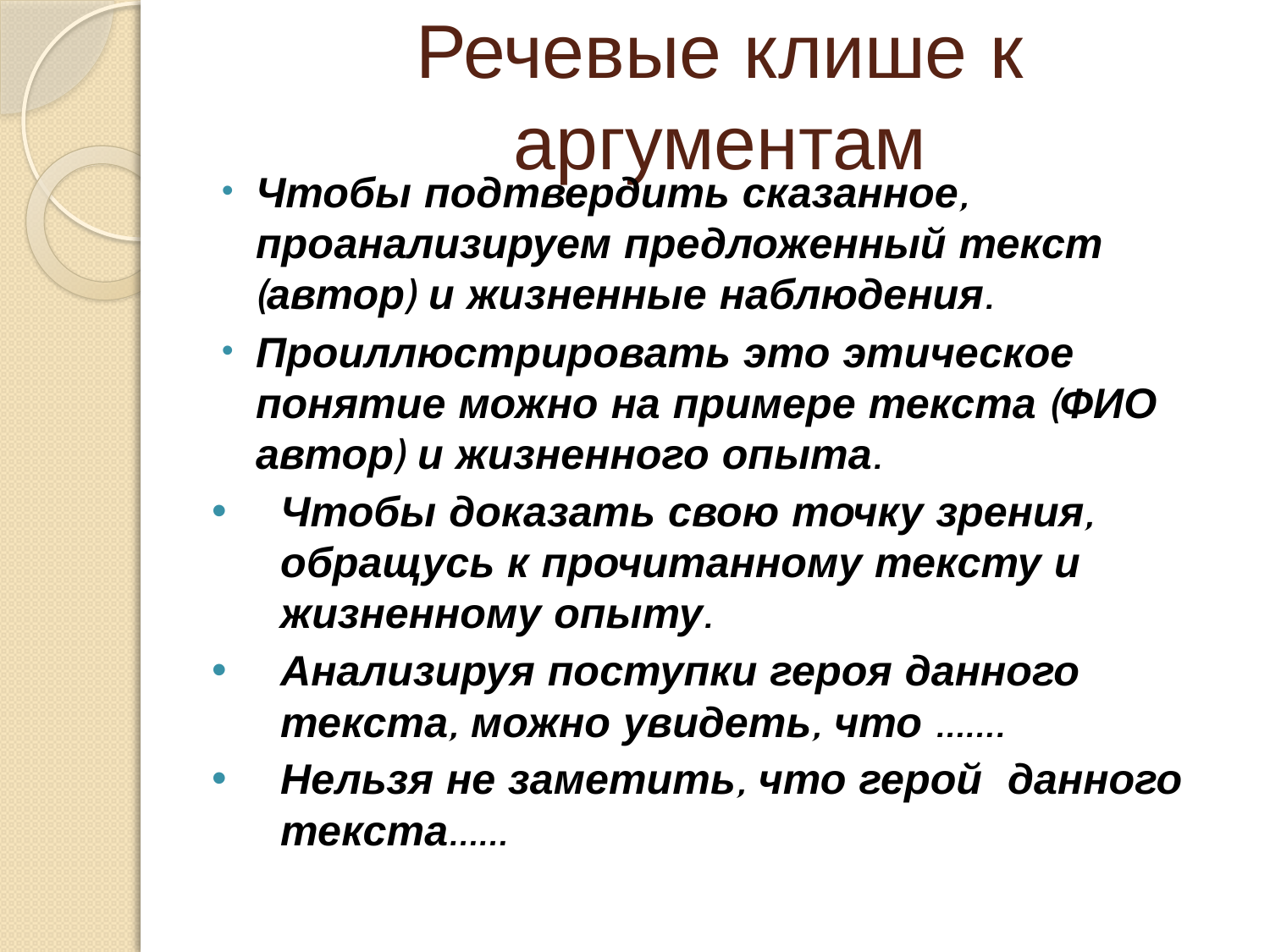

# Речевые клише к аргументам
Чтобы подтвердить сказанное, проанализируем предложенный текст (автор) и жизненные наблюдения.
Проиллюстрировать это этическое понятие можно на примере текста (ФИО автор) и жизненного опыта.
Чтобы доказать свою точку зрения, обращусь к прочитанному тексту и жизненному опыту.
Анализируя поступки героя данного текста, можно увидеть, что …….
Нельзя не заметить, что герой  данного  текста……